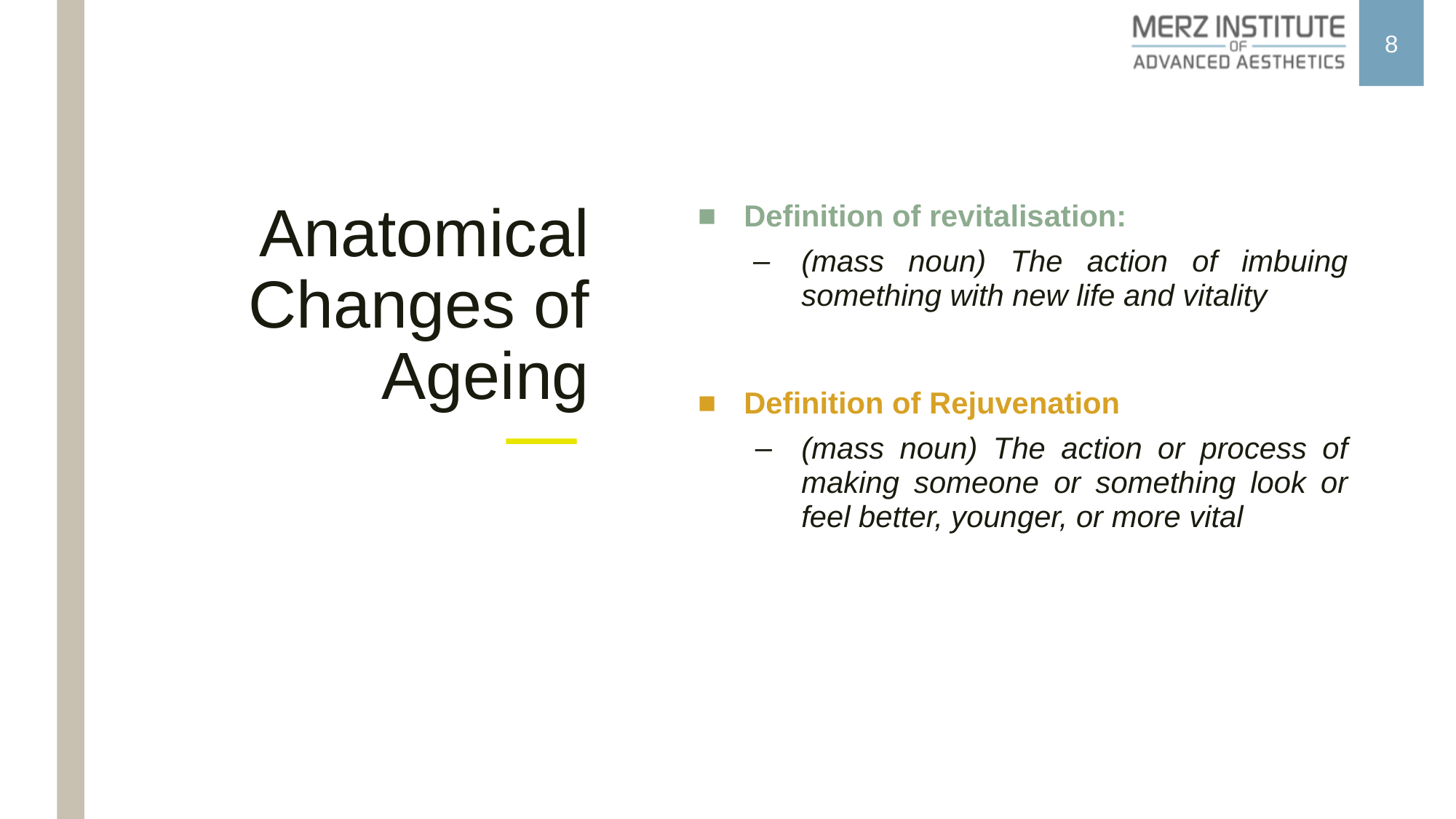

8
# Anatomical Changes of Ageing
Definition of revitalisation:
(mass noun) The action of imbuing something with new life and vitality

Definition of Rejuvenation
(mass noun) The action or process of making someone or something look or feel better, younger, or more vital